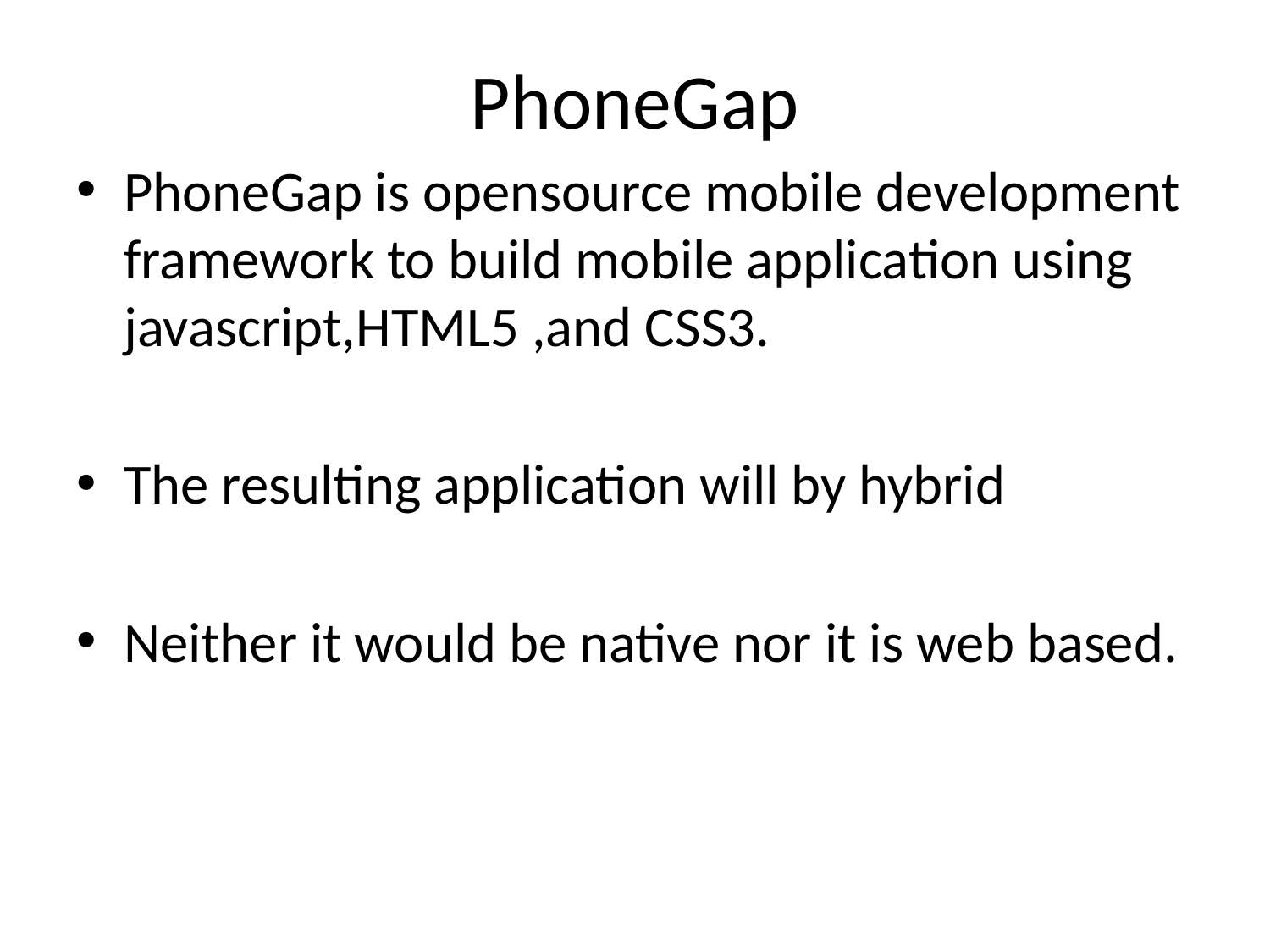

# PhoneGap
PhoneGap is opensource mobile development framework to build mobile application using javascript,HTML5 ,and CSS3.

The resulting application will by hybrid

Neither it would be native nor it is web based.